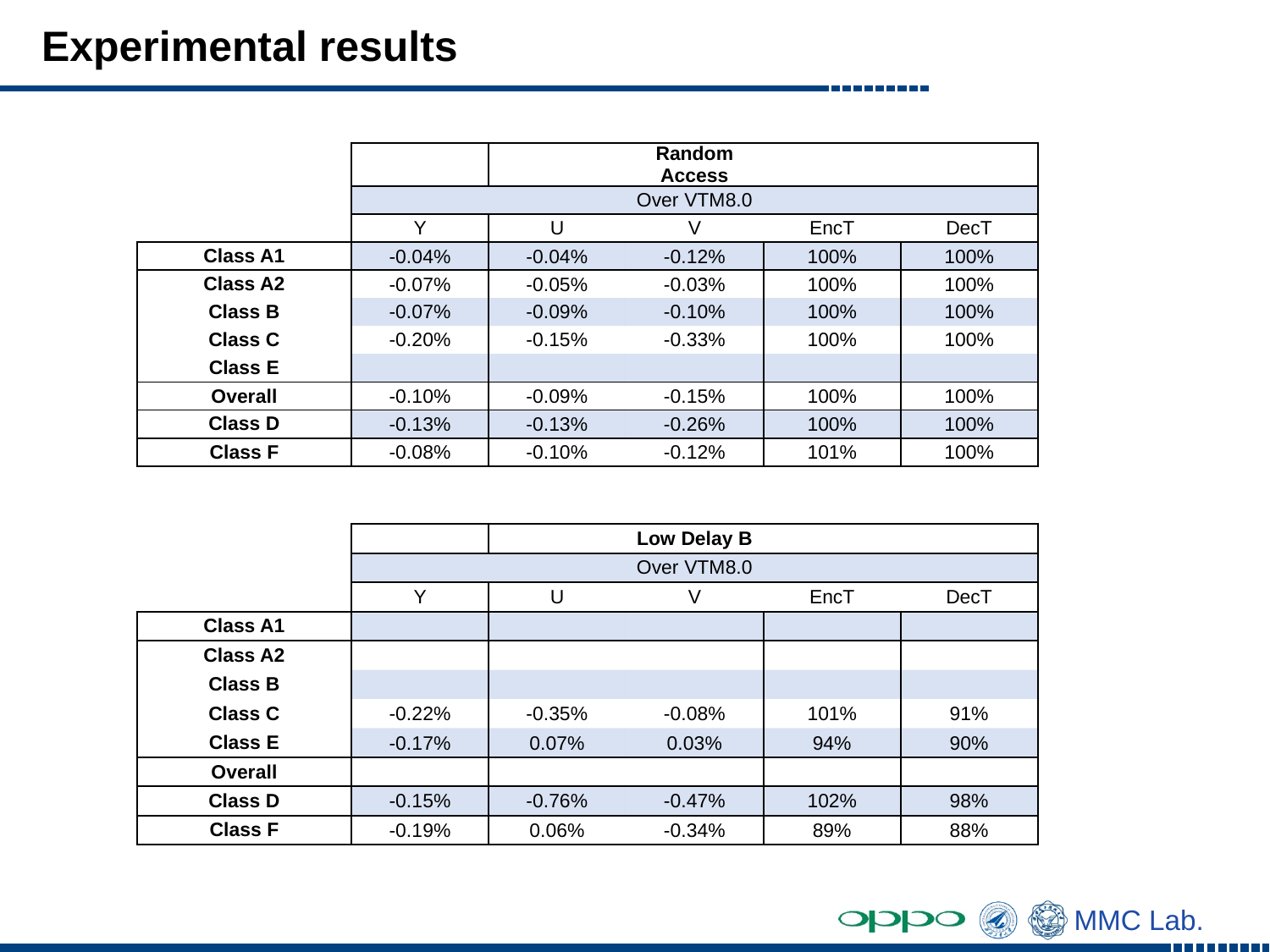

# Experimental results
|  |  |  | Random Access |  |  |
| --- | --- | --- | --- | --- | --- |
|  | Over VTM8.0 |  |  |  |  |
|  | Y | U | V | EncT | DecT |
| Class A1 | -0.04% | -0.04% | -0.12% | 100% | 100% |
| Class A2 | -0.07% | -0.05% | -0.03% | 100% | 100% |
| Class B | -0.07% | -0.09% | -0.10% | 100% | 100% |
| Class C | -0.20% | -0.15% | -0.33% | 100% | 100% |
| Class E |  |  |  |  |  |
| Overall | -0.10% | -0.09% | -0.15% | 100% | 100% |
| Class D | -0.13% | -0.13% | -0.26% | 100% | 100% |
| Class F | -0.08% | -0.10% | -0.12% | 101% | 100% |
|  |  |  | Low Delay B |  |  |
| --- | --- | --- | --- | --- | --- |
|  | Over VTM8.0 |  |  |  |  |
|  | Y | U | V | EncT | DecT |
| Class A1 |  |  |  |  |  |
| Class A2 |  |  |  |  |  |
| Class B |  |  |  |  |  |
| Class C | -0.22% | -0.35% | -0.08% | 101% | 91% |
| Class E | -0.17% | 0.07% | 0.03% | 94% | 90% |
| Overall |  |  |  |  |  |
| Class D | -0.15% | -0.76% | -0.47% | 102% | 98% |
| Class F | -0.19% | 0.06% | -0.34% | 89% | 88% |